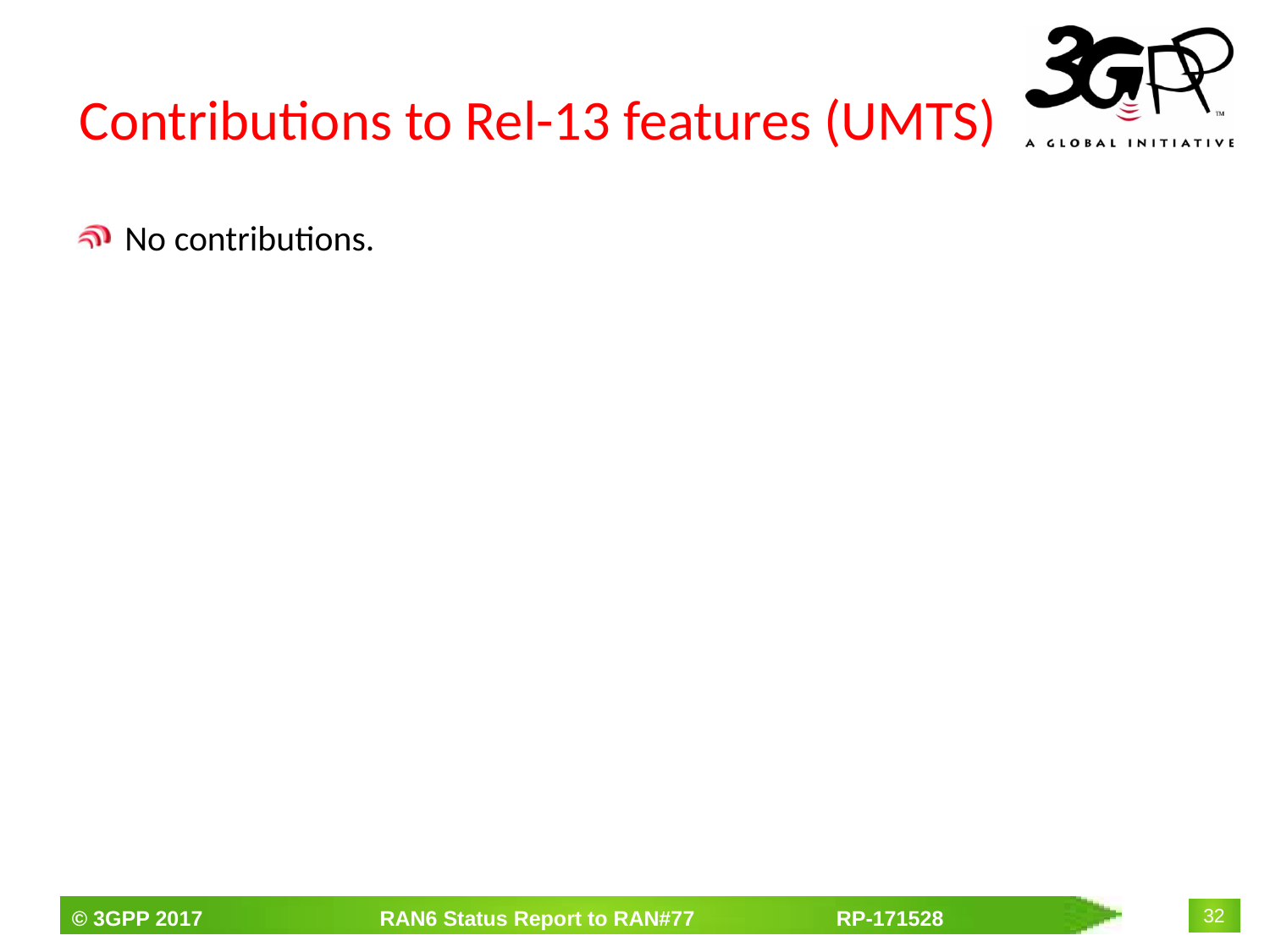

# Contributions to Rel-13 features (UMTS)
No contributions.